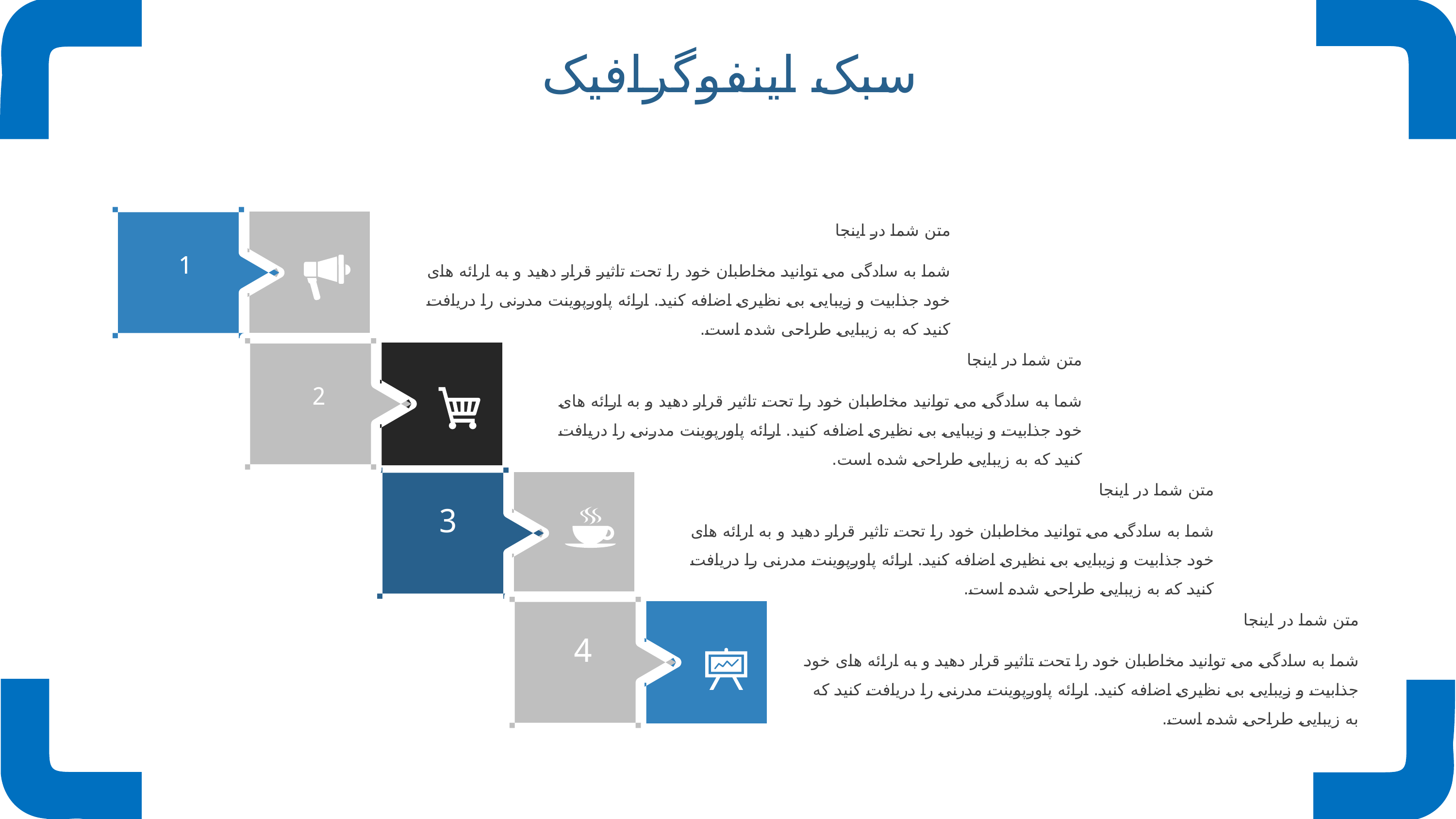

سبک اینفوگرافیک

متن شما در اینجا

1
1
شما به سادگی می توانید مخاطبان خود را تحت تاثیر قرار دهید و به ارائه های خود جذابیت و زیبایی بی نظیری اضافه کنید. ارائه پاورپوینت مدرنی را دریافت کنید که به زیبایی طراحی شده است.

متن شما در اینجا

2
شما به سادگی می توانید مخاطبان خود را تحت تاثیر قرار دهید و به ارائه های خود جذابیت و زیبایی بی نظیری اضافه کنید. ارائه پاورپوینت مدرنی را دریافت کنید که به زیبایی طراحی شده است.

متن شما در اینجا

3
شما به سادگی می توانید مخاطبان خود را تحت تاثیر قرار دهید و به ارائه های خود جذابیت و زیبایی بی نظیری اضافه کنید. ارائه پاورپوینت مدرنی را دریافت کنید که به زیبایی طراحی شده است.

متن شما در اینجا

4
شما به سادگی می توانید مخاطبان خود را تحت تاثیر قرار دهید و به ارائه های خود جذابیت و زیبایی بی نظیری اضافه کنید. ارائه پاورپوینت مدرنی را دریافت کنید که به زیبایی طراحی شده است.